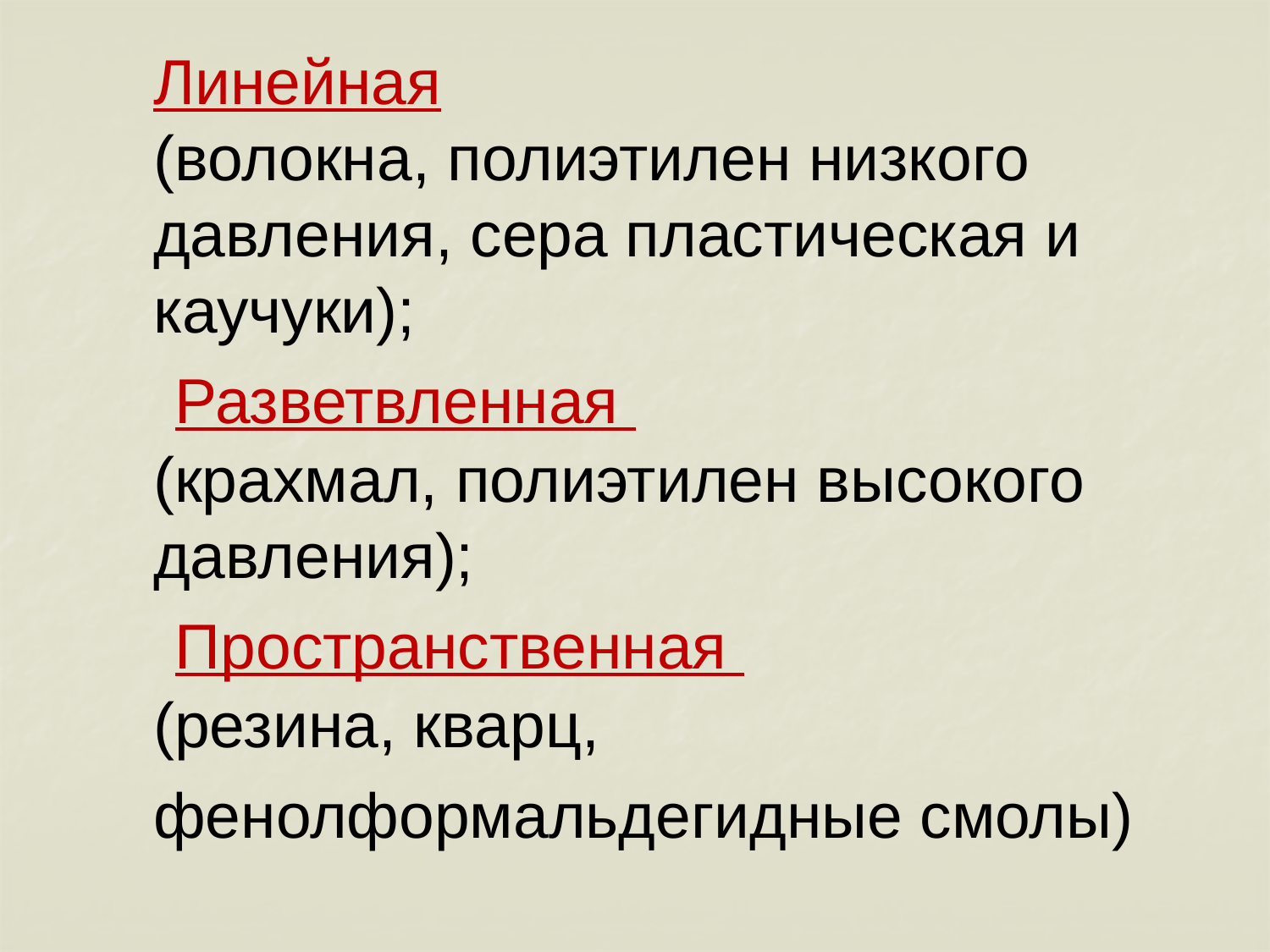

# Линейная (волокна, полиэтилен низкого давления, сера пластическая и каучуки); Разветвленная (крахмал, полиэтилен высокого давления); Пространственная (резина, кварц, фенолформальдегидные смолы)